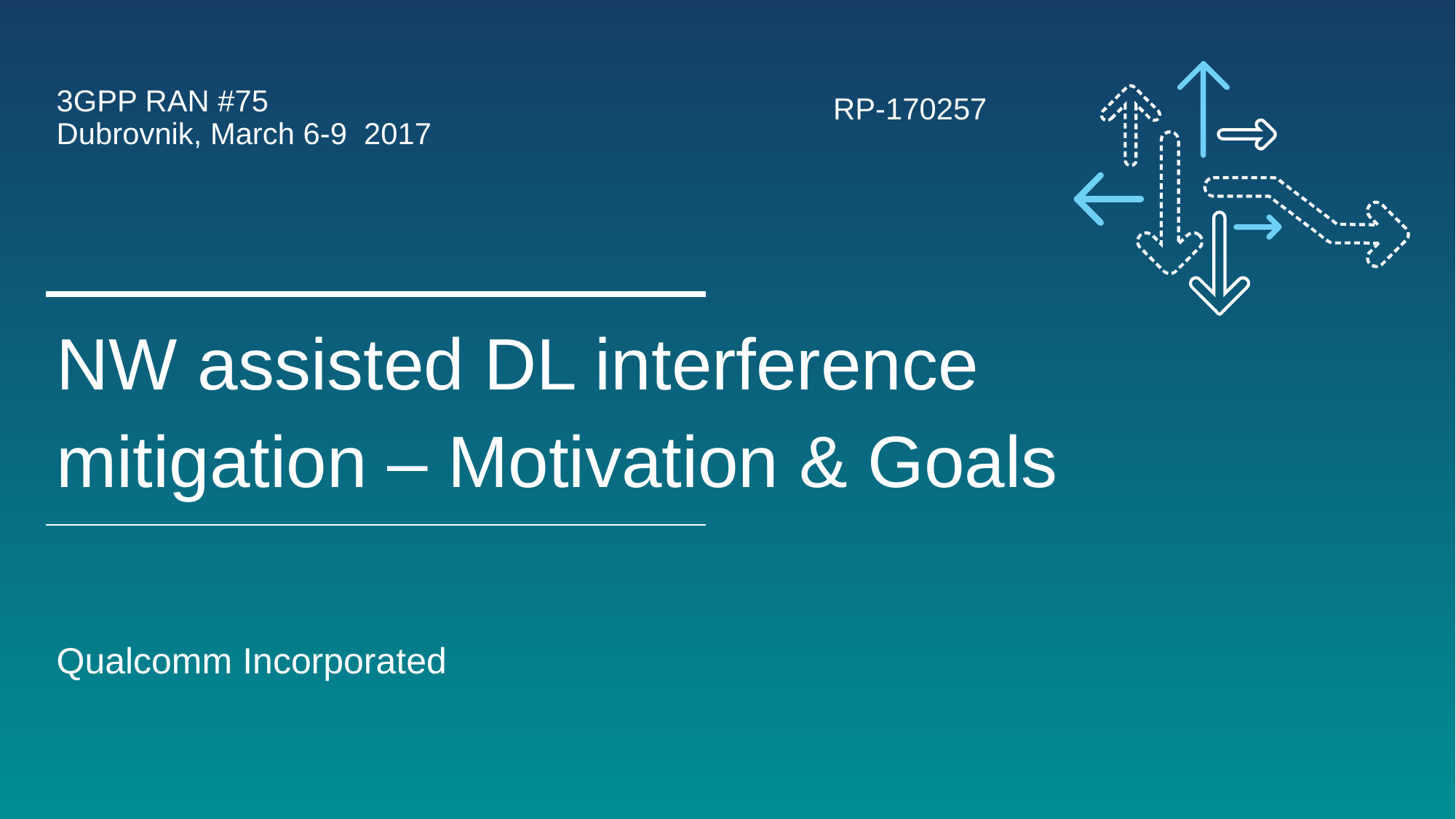

3GPP RAN #75
Dubrovnik, March 6-9  2017
RP-170257
NW assisted DL interference
mitigation – Motivation & Goals
Qualcomm Incorporated